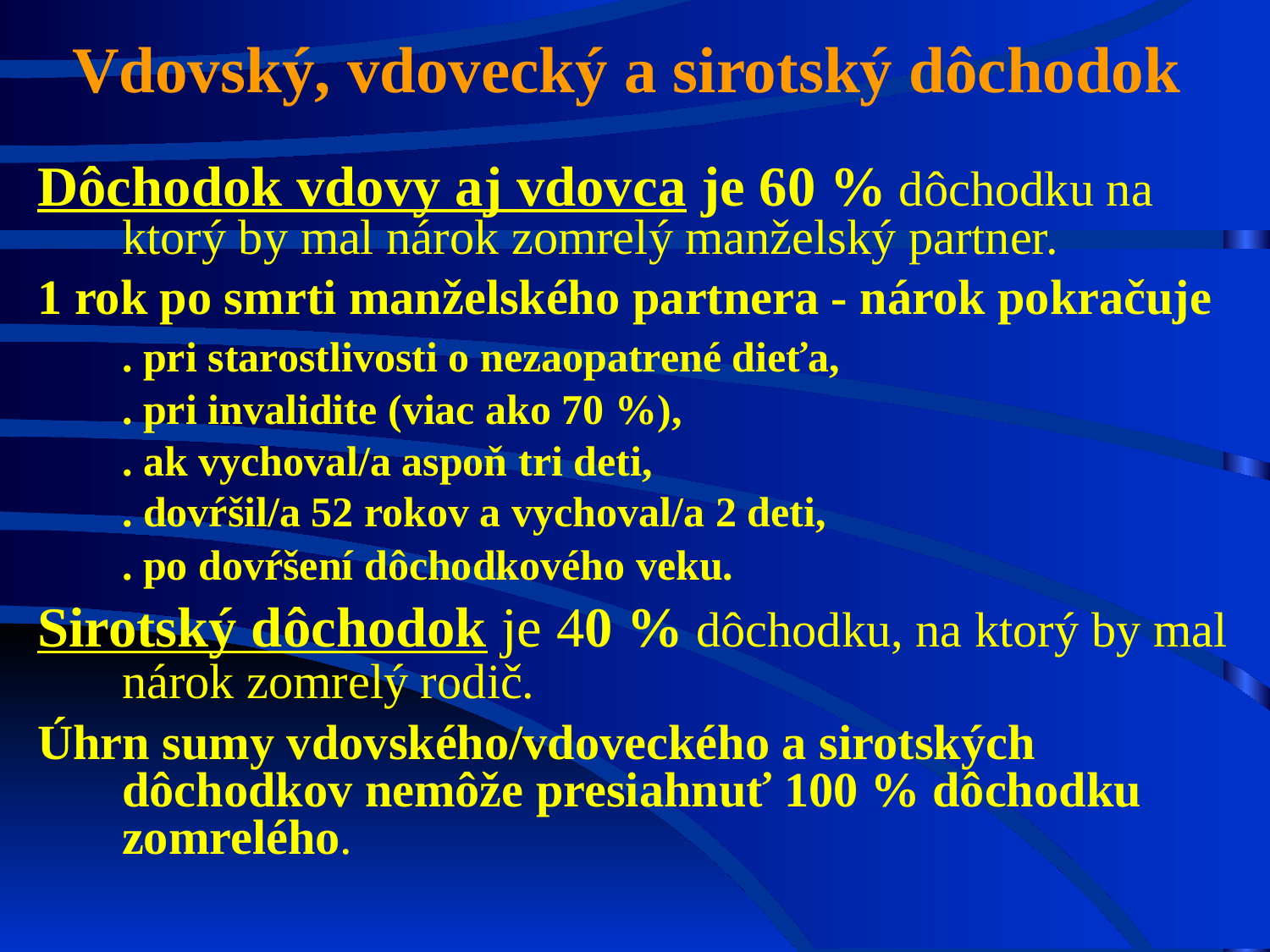

Vdovský, vdovecký a sirotský dôchodok
Dôchodok vdovy aj vdovca je 60 % dôchodku na ktorý by mal nárok zomrelý manželský partner.
1 rok po smrti manželského partnera - nárok pokračuje
	. pri starostlivosti o nezaopatrené dieťa,
	. pri invalidite (viac ako 70 %),
	. ak vychoval/a aspoň tri deti,
	. dovŕšil/a 52 rokov a vychoval/a 2 deti,
	. po dovŕšení dôchodkového veku.
Sirotský dôchodok je 40 % dôchodku, na ktorý by mal nárok zomrelý rodič.
Úhrn sumy vdovského/vdoveckého a sirotských dôchodkov nemôže presiahnuť 100 % dôchodku zomrelého.